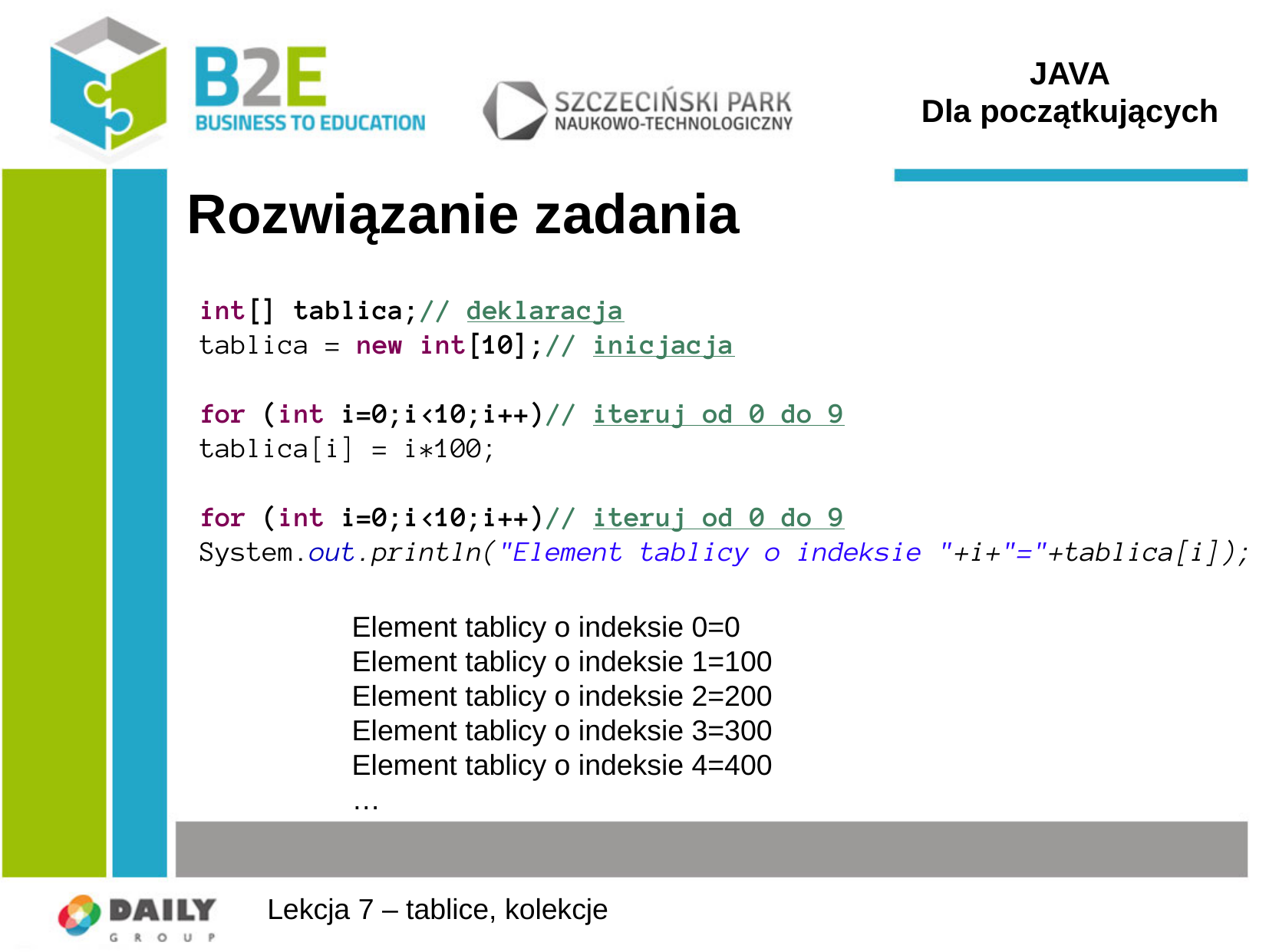

JAVA
Dla początkujących
# Rozwiązanie zadania
int[] tablica;// deklaracja
tablica = new int[10];// inicjacja

for (int i=0;i<10;i++)// iteruj od 0 do 9
tablica[i] = i*100;

for (int i=0;i<10;i++)// iteruj od 0 do 9
System.out.println("Element tablicy o indeksie "+i+"="+tablica[i]);
Element tablicy o indeksie 0=0
Element tablicy o indeksie 1=100
Element tablicy o indeksie 2=200
Element tablicy o indeksie 3=300
Element tablicy o indeksie 4=400
…
Lekcja 7 – tablice, kolekcje